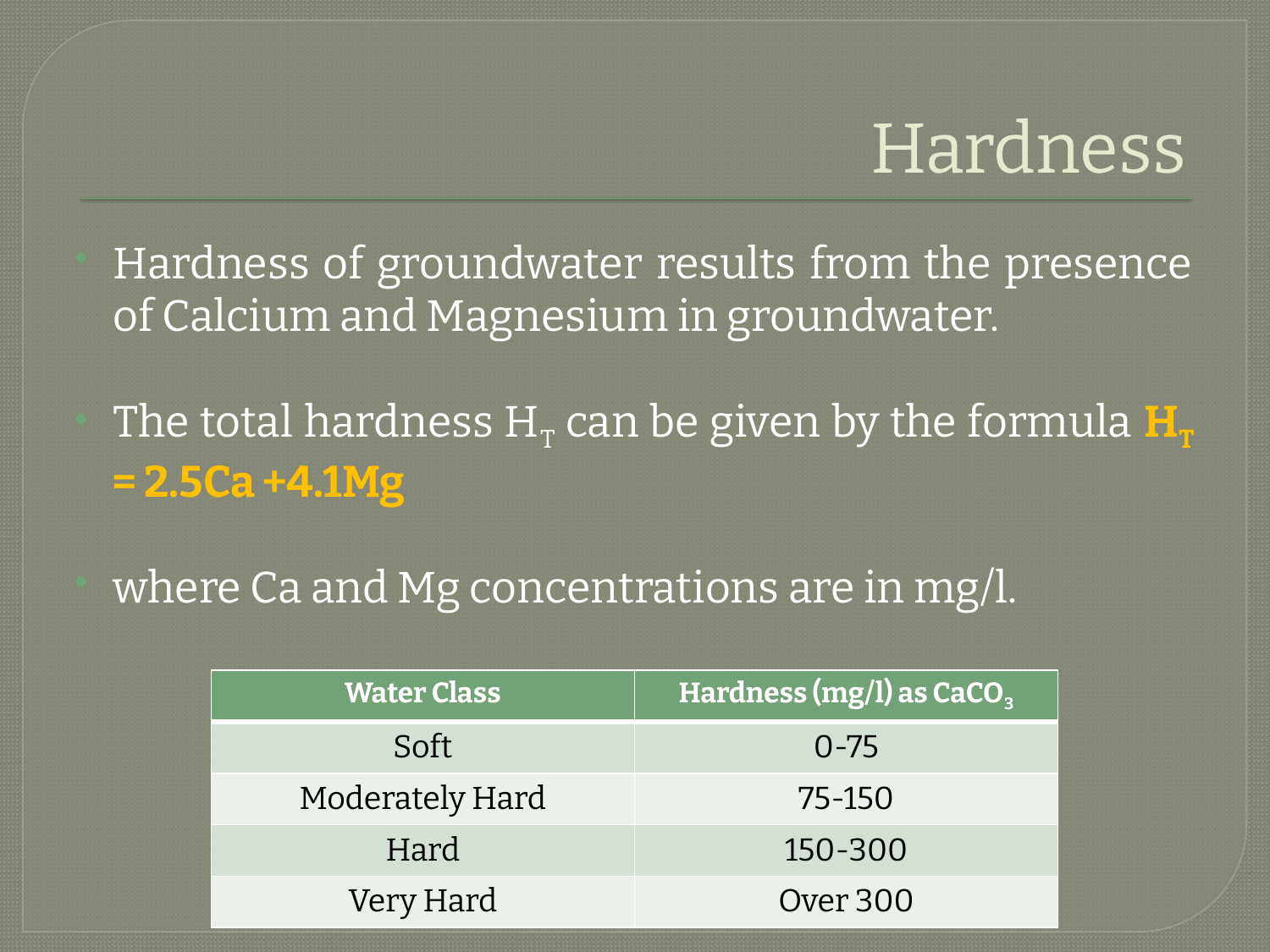

# Hardness
Hardness of groundwater results from the presence of Calcium and Magnesium in groundwater.

The total hardness HT can be given by the formula HT = 2.5Ca +4.1Mg

where Ca and Mg concentrations are in mg/l.
| Water Class | Hardness (mg/l) as CaCO3 |
| --- | --- |
| Soft | 0-75 |
| Moderately Hard | 75-150 |
| Hard | 150-300 |
| Very Hard | Over 300 |